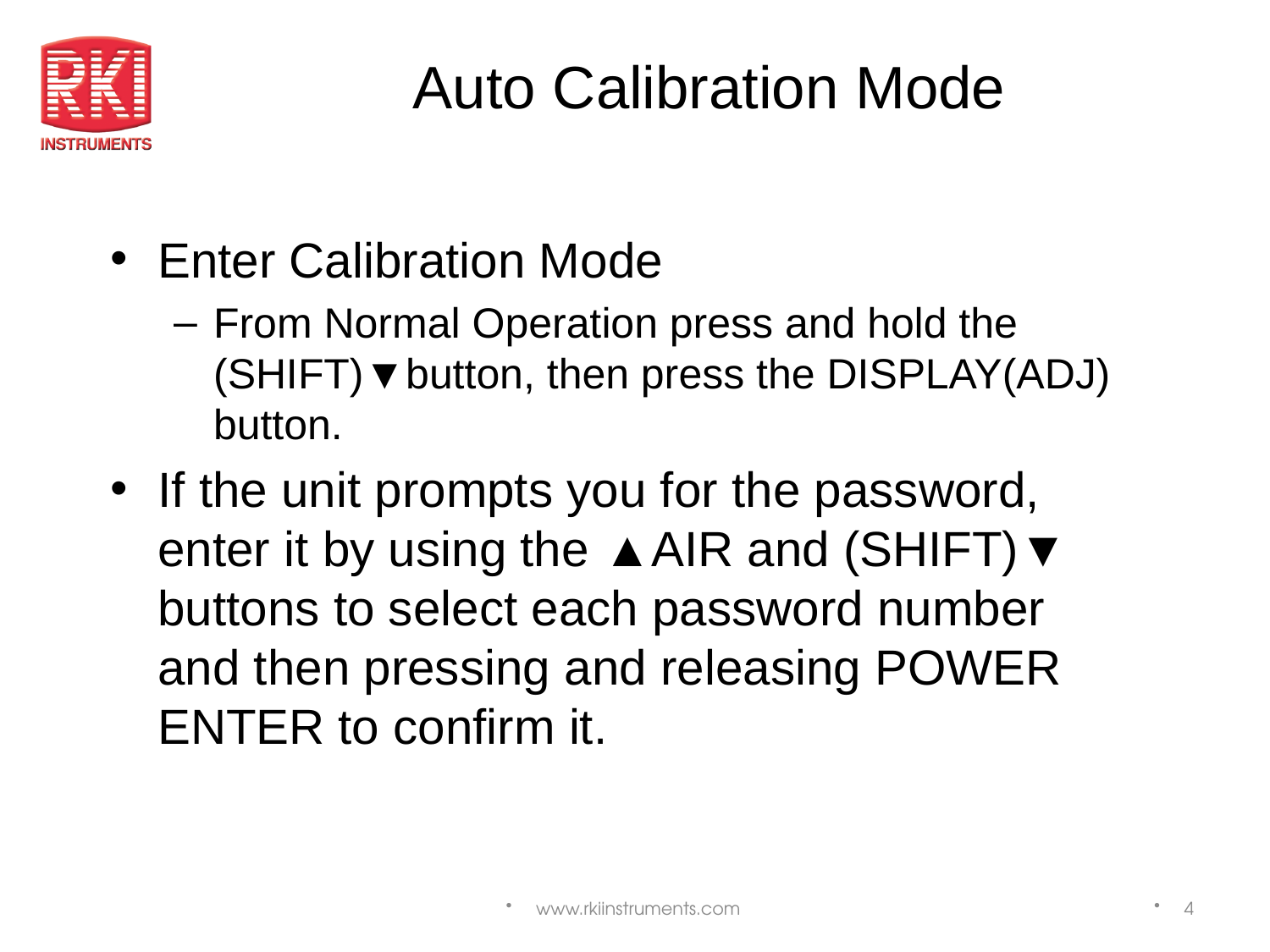

# Auto Calibration Mode
Enter Calibration Mode
From Normal Operation press and hold the (SHIFT)▼button, then press the DISPLAY(ADJ) button.
If the unit prompts you for the password, enter it by using the ▲AIR and (SHIFT)▼ buttons to select each password number and then pressing and releasing POWER ENTER to confirm it.

www.rkiinstruments.com
4